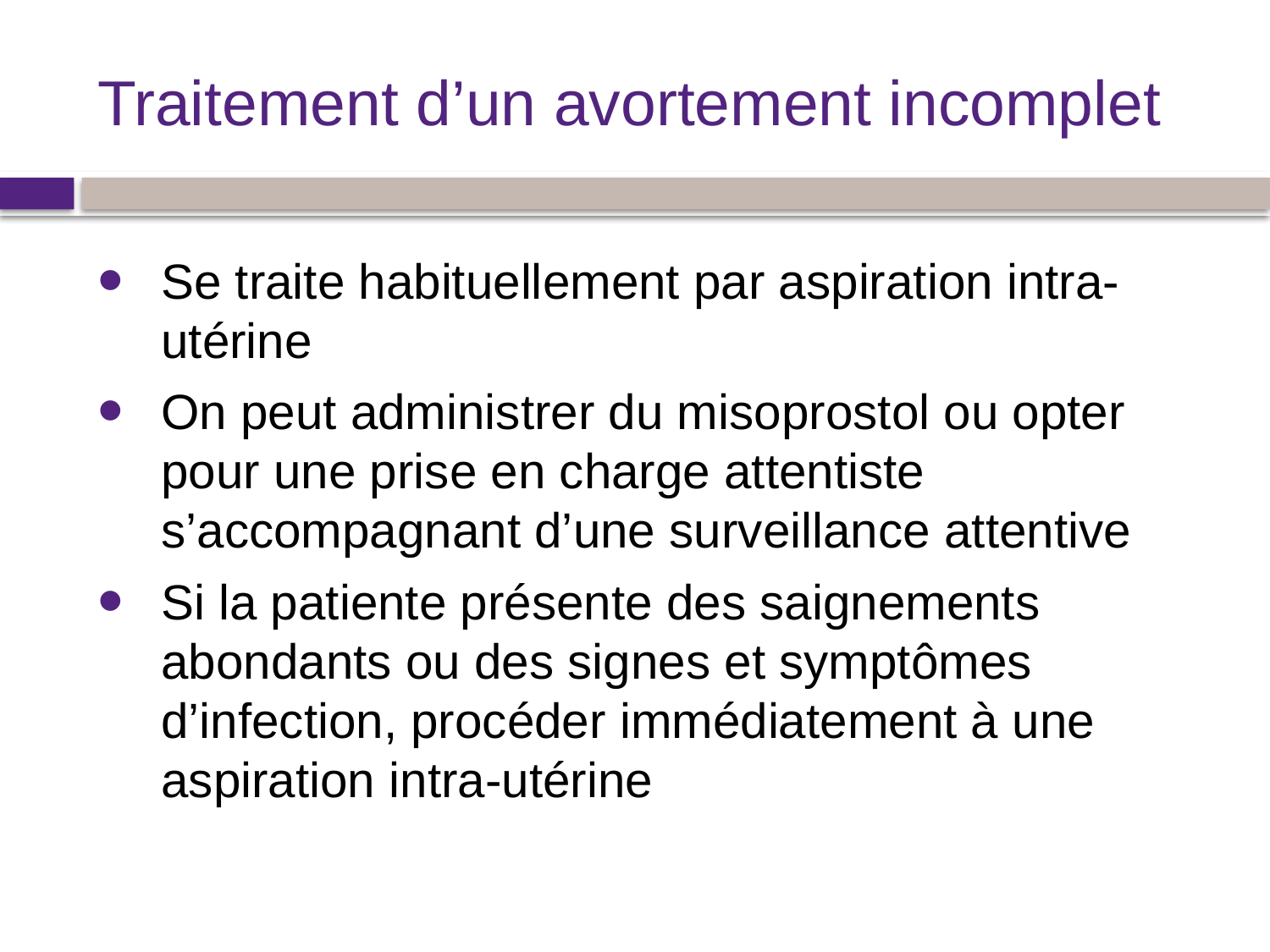

# Traitement d’un avortement incomplet
Se traite habituellement par aspiration intra-utérine
On peut administrer du misoprostol ou opter pour une prise en charge attentiste s’accompagnant d’une surveillance attentive
Si la patiente présente des saignements abondants ou des signes et symptômes d’infection, procéder immédiatement à une aspiration intra-utérine